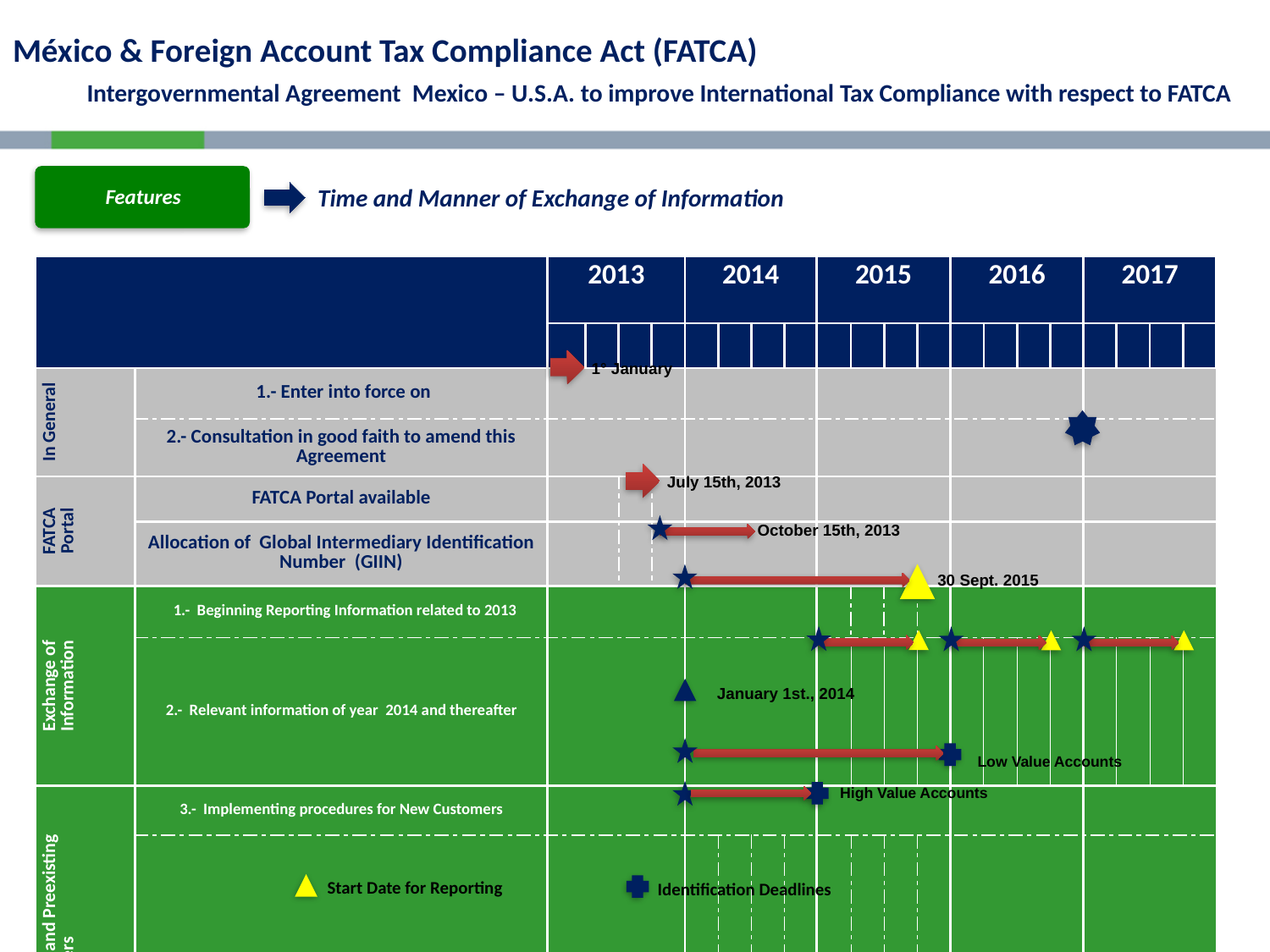

México & Foreign Account Tax Compliance Act (FATCA)
          Intergovernmental Agreement  Mexico – U.S.A. to improve International Tax Compliance with respect to FATCA
Features
Time and Manner of Exchange of Information

|  |  |  | 2013 |  |  |  | 2014 |  |  |  | 2015 |  |  |  | 2016 |  |  |  | 2017 |  |  |  |
| --- | --- | --- | --- | --- | --- | --- | --- | --- | --- | --- | --- | --- | --- | --- | --- | --- | --- | --- | --- | --- | --- | --- |
|  |  |  |  |  |  |  |  |  |  |  |  |  |  |  |  |  |  |  |  |  |  |  |
| In General | 1.- Enter into force on |  |  |  |  |  |  |  |  |  |  |  |  |  |  |  |  |  |  |  |  |  |
|  | 2.- Consultation in good faith to amend this Agreement |  |  |  |  |  |  |  |  |  |  |  |  |  |  |  |  |  |  |  |  |  |
| FATCA Portal | FATCA Portal available |  |  |  |  |  |  |  |  |  |  |  |  |  |  |  |  |  |  |  |  |  |
|  | Allocation of Global Intermediary Identification Number (GIIN) |  |  |  |  |  |  |  |  |  |  |  |  |  |  |  |  |  |  |  |  |  |
| Exchange of Information | 1.- Beginning Reporting Information related to 2013 |  |  |  |  |  |  |  |  |  |  |  |  |  |  |  |  |  |  |  |  |  |
|  | 2.- Relevant information of year 2014 and thereafter |  |  |  |  |  |  |  |  |  |  |  |  |  |  |  |  |  |  |  |  |  |
| Incorporation of New and Preexisting Customers | 3.- Implementing procedures for New Customers |  |  |  |  |  |  |  |  |  |  |  |  |  |  |  |  |  |  |  |  |  |
|  | 4.- Preexisting Accounts and Payees |  |  |  |  |  |  |  |  |  |  |  |  |  |  |  |  |  |  |  |  |  |

1° January

July 15th, 2013
October 15th, 2013

30 Sept. 2015

January 1st., 2014

Low Value Accounts

High Value Accounts

Start Date for Reporting
Identification Deadlines